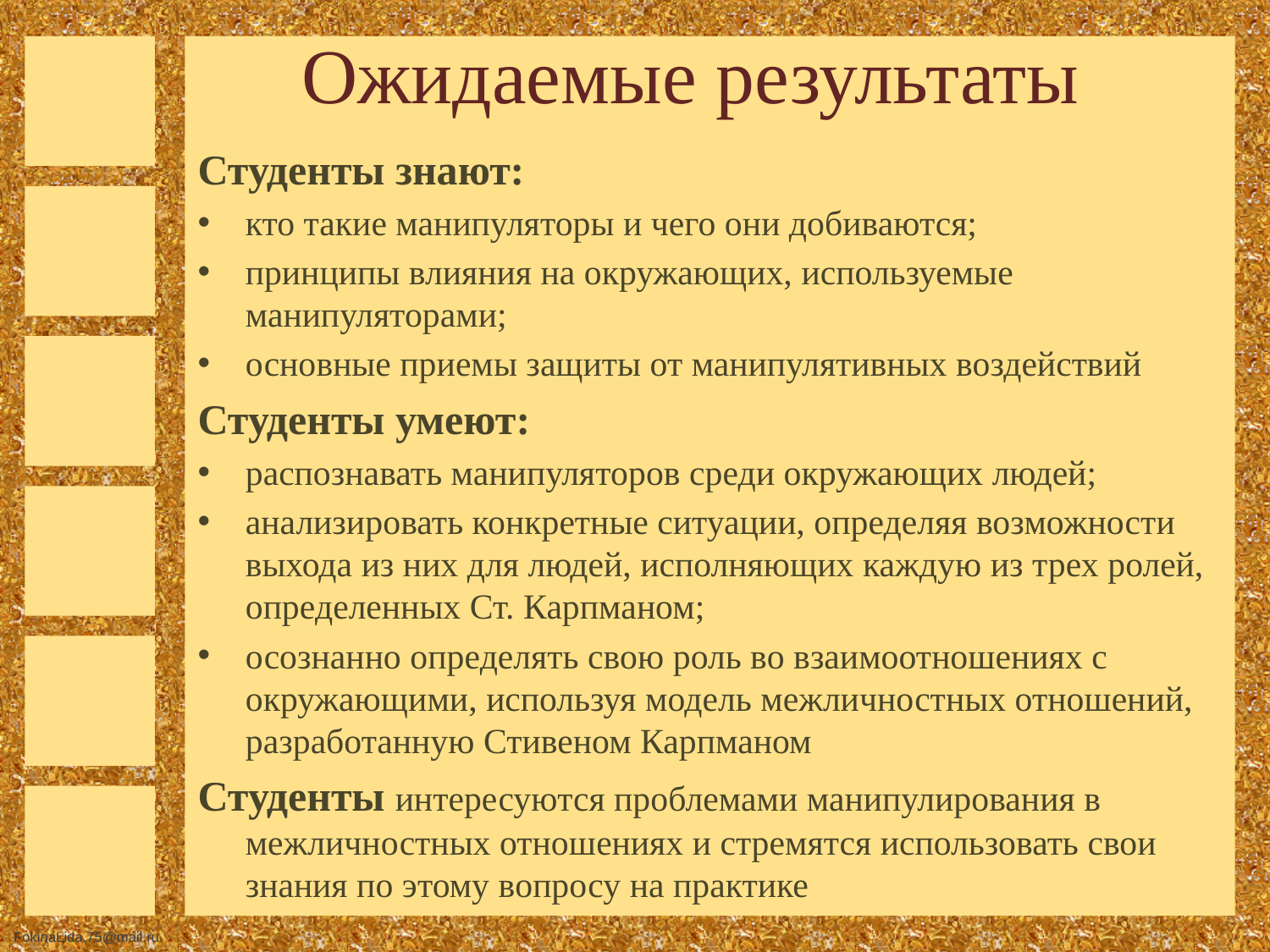

# Ожидаемые результаты
Студенты знают:
кто такие манипуляторы и чего они добиваются;
принципы влияния на окружающих, используемые манипуляторами;
основные приемы защиты от манипулятивных воздействий
Студенты умеют:
распознавать манипуляторов среди окружающих людей;
анализировать конкретные ситуации, определяя возможности выхода из них для людей, исполняющих каждую из трех ролей, определенных Ст. Карпманом;
осознанно определять свою роль во взаимоотношениях с окружающими, используя модель межличностных отношений, разработанную Стивеном Карпманом
Студенты интересуются проблемами манипулирования в межличностных отношениях и стремятся использовать свои знания по этому вопросу на практике